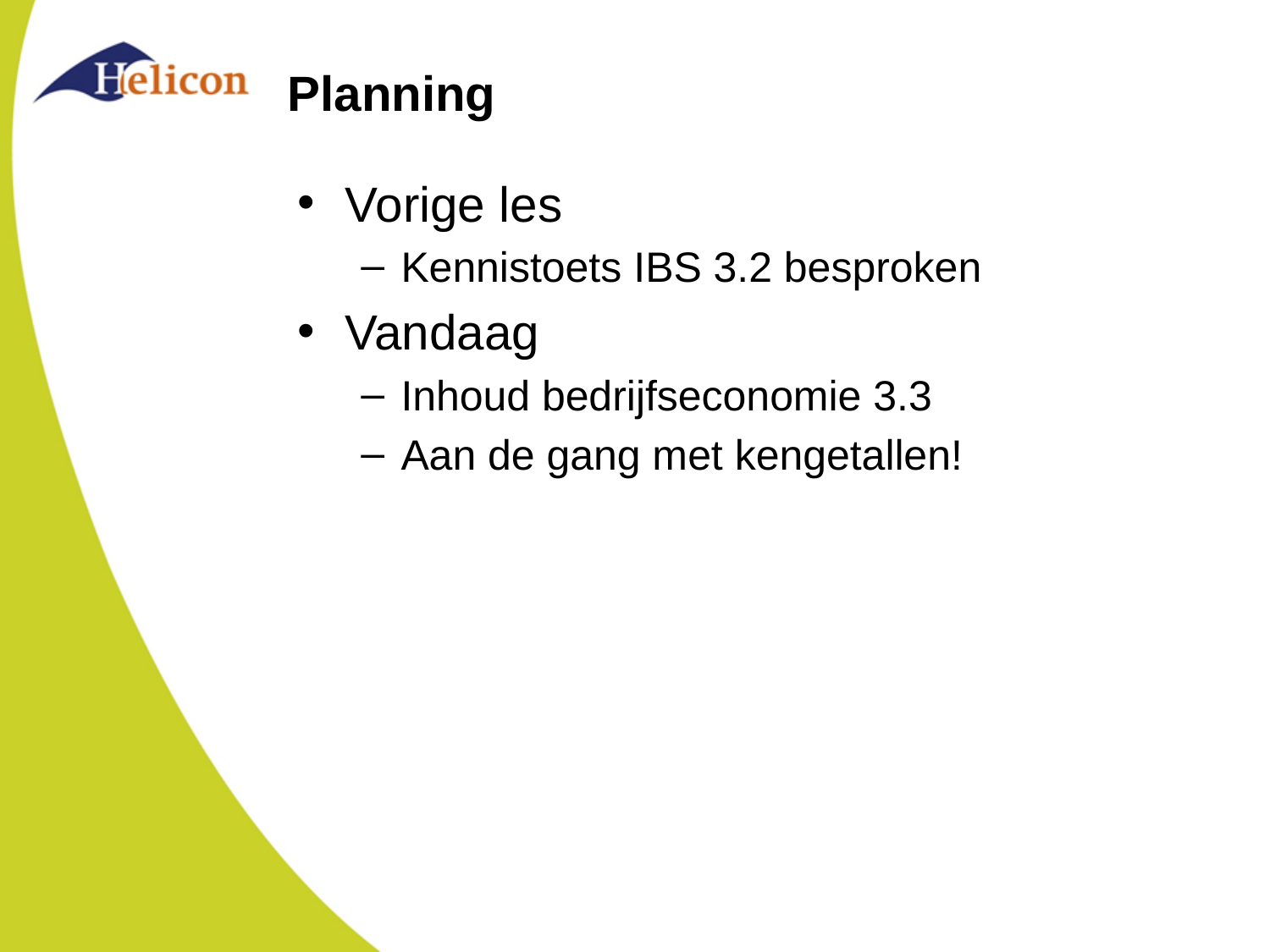

# Planning
Vorige les
Kennistoets IBS 3.2 besproken
Vandaag
Inhoud bedrijfseconomie 3.3
Aan de gang met kengetallen!